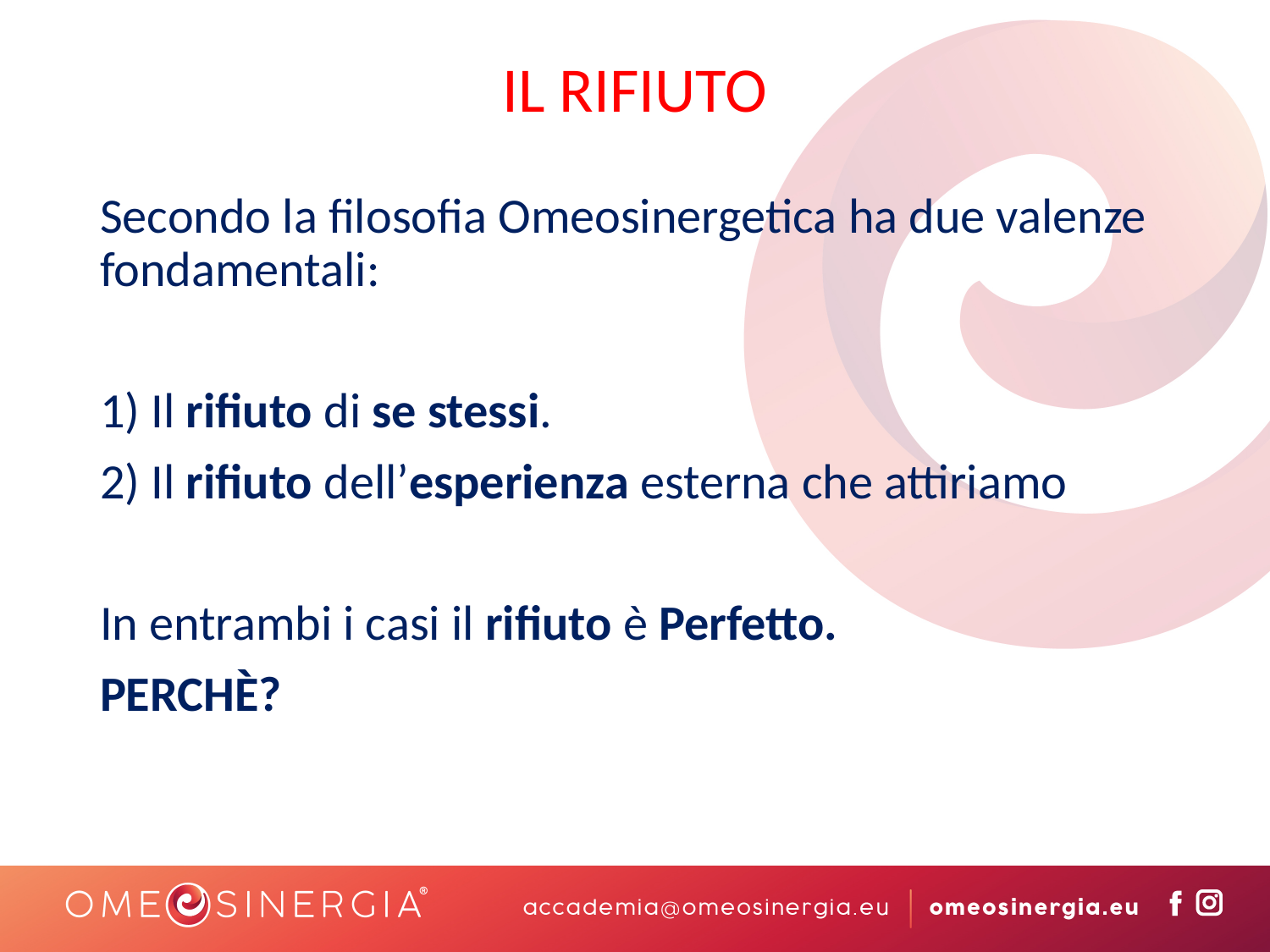

# IL RIFIUTO
Secondo la filosofia Omeosinergetica ha due valenze fondamentali:

1) Il rifiuto di se stessi.
2) Il rifiuto dell’esperienza esterna che attiriamo

In entrambi i casi il rifiuto è Perfetto.
PERCHÈ?